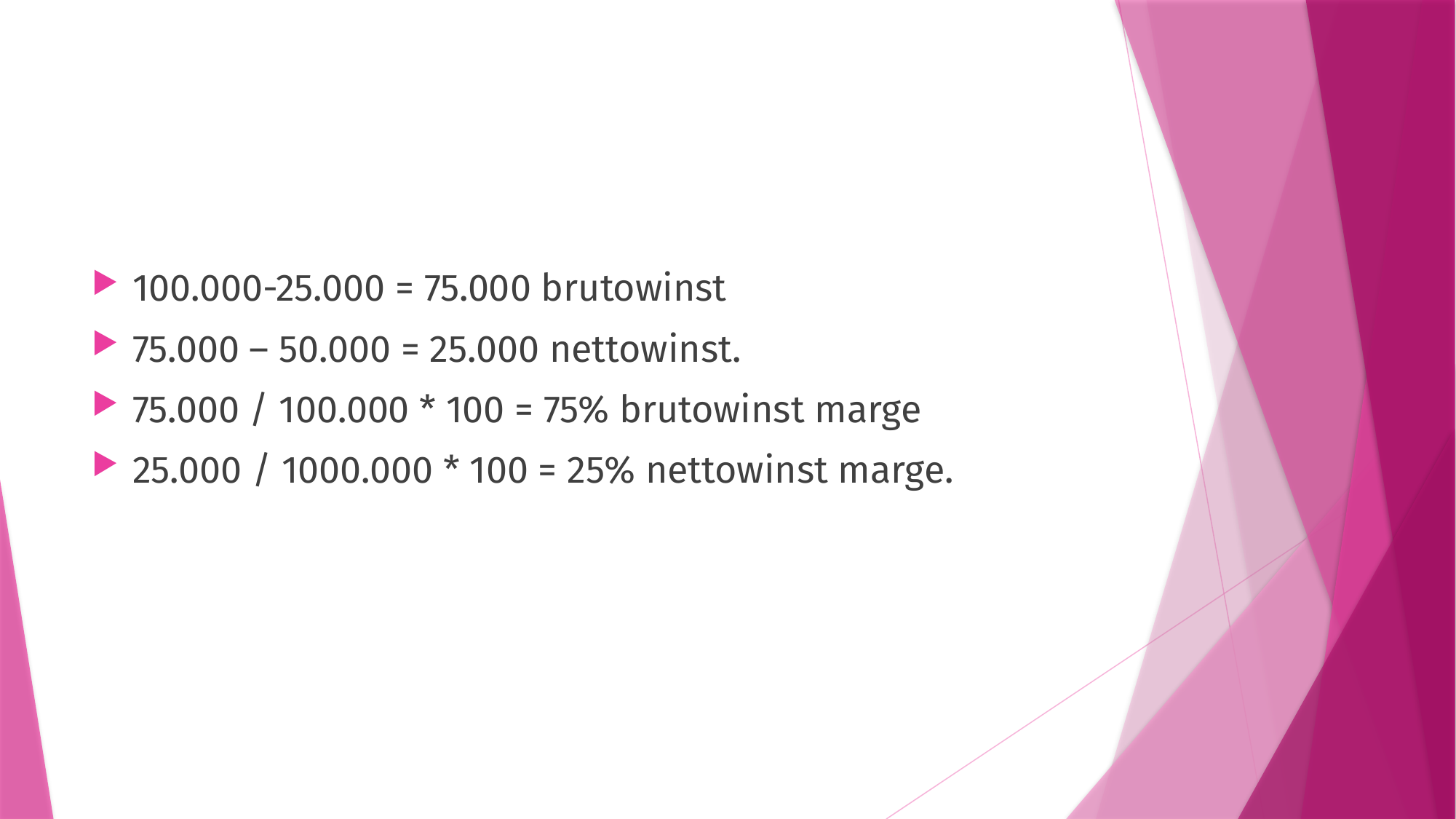

#
100.000-25.000 = 75.000 brutowinst
75.000 – 50.000 = 25.000 nettowinst.
75.000 / 100.000 * 100 = 75% brutowinst marge
25.000 / 1000.000 * 100 = 25% nettowinst marge.